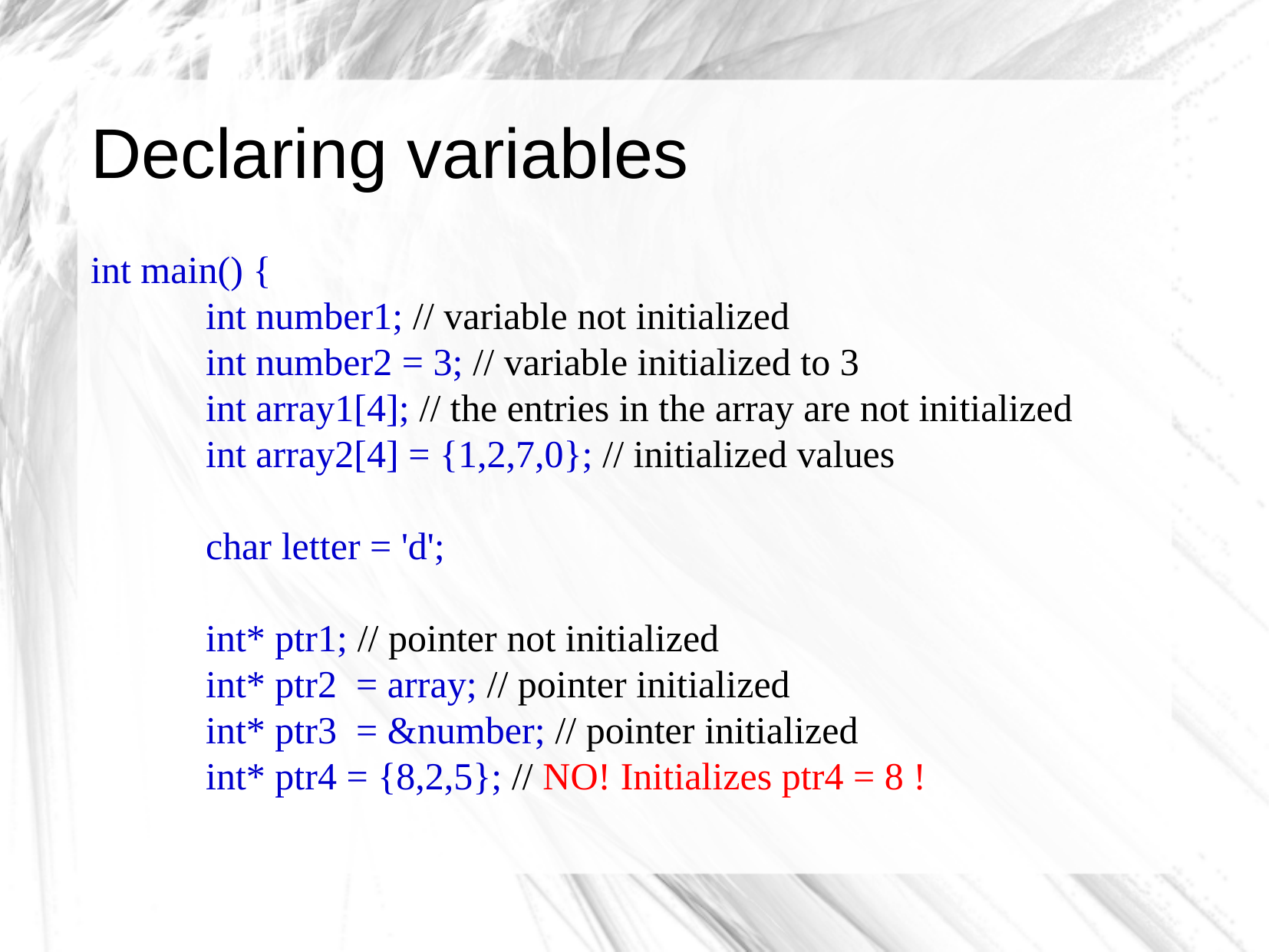

Declaring variables
int main() {
	int number1; // variable not initialized
	int number2 = 3; // variable initialized to 3
	int array1[4]; // the entries in the array are not initialized
	int array2[4] = {1,2,7,0}; // initialized values
	char letter = 'd';
	int* ptr1; // pointer not initialized
	int* ptr2  = array; // pointer initialized
	int* ptr3  = &number; // pointer initialized
	int* ptr4 = {8,2,5}; // NO! Initializes ptr4 = 8 !